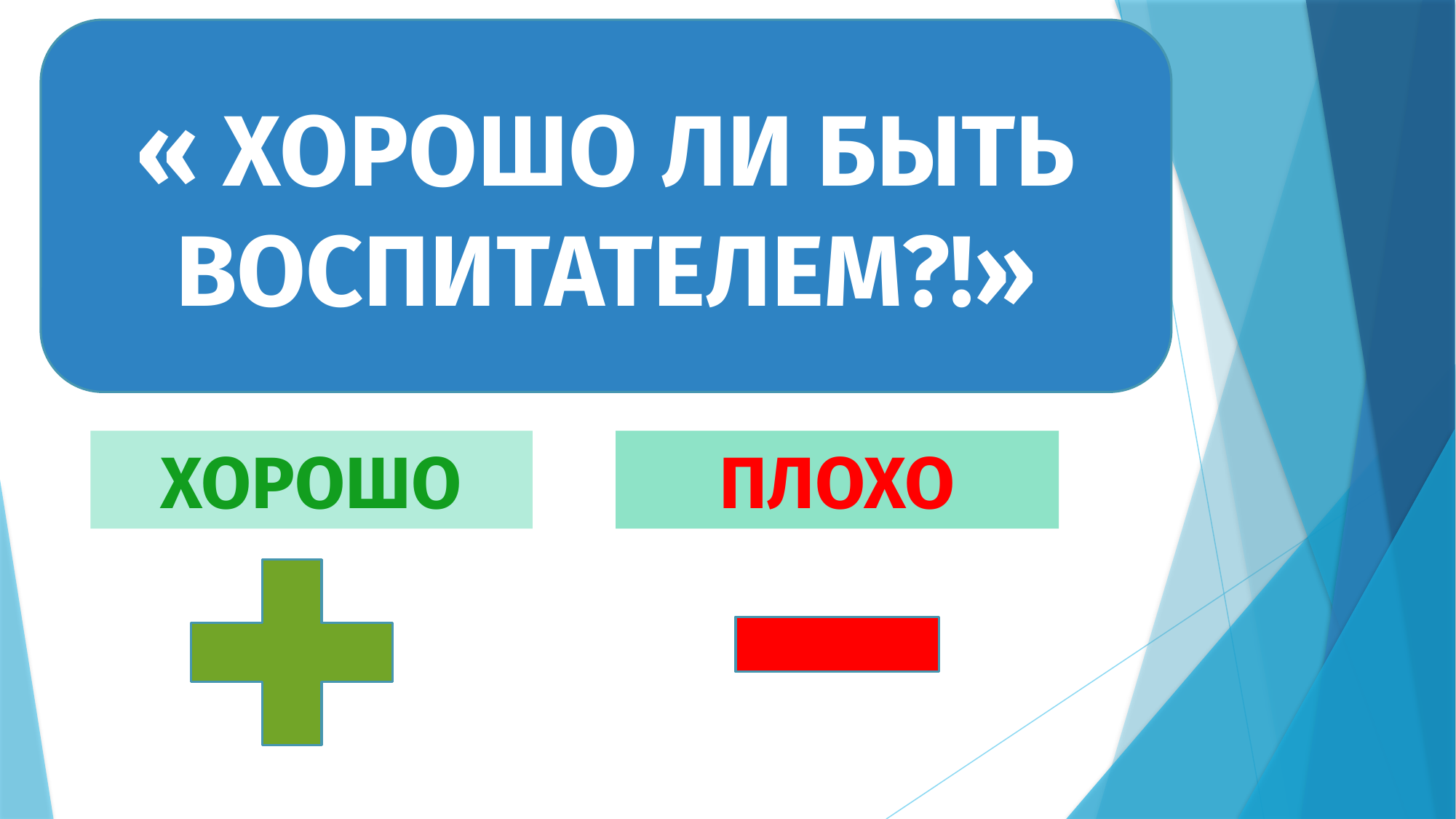

« ХОРОШО ЛИ БЫТЬ ВОСПИТАТЕЛЕМ?!»
ХОРОШО
ПЛОХО